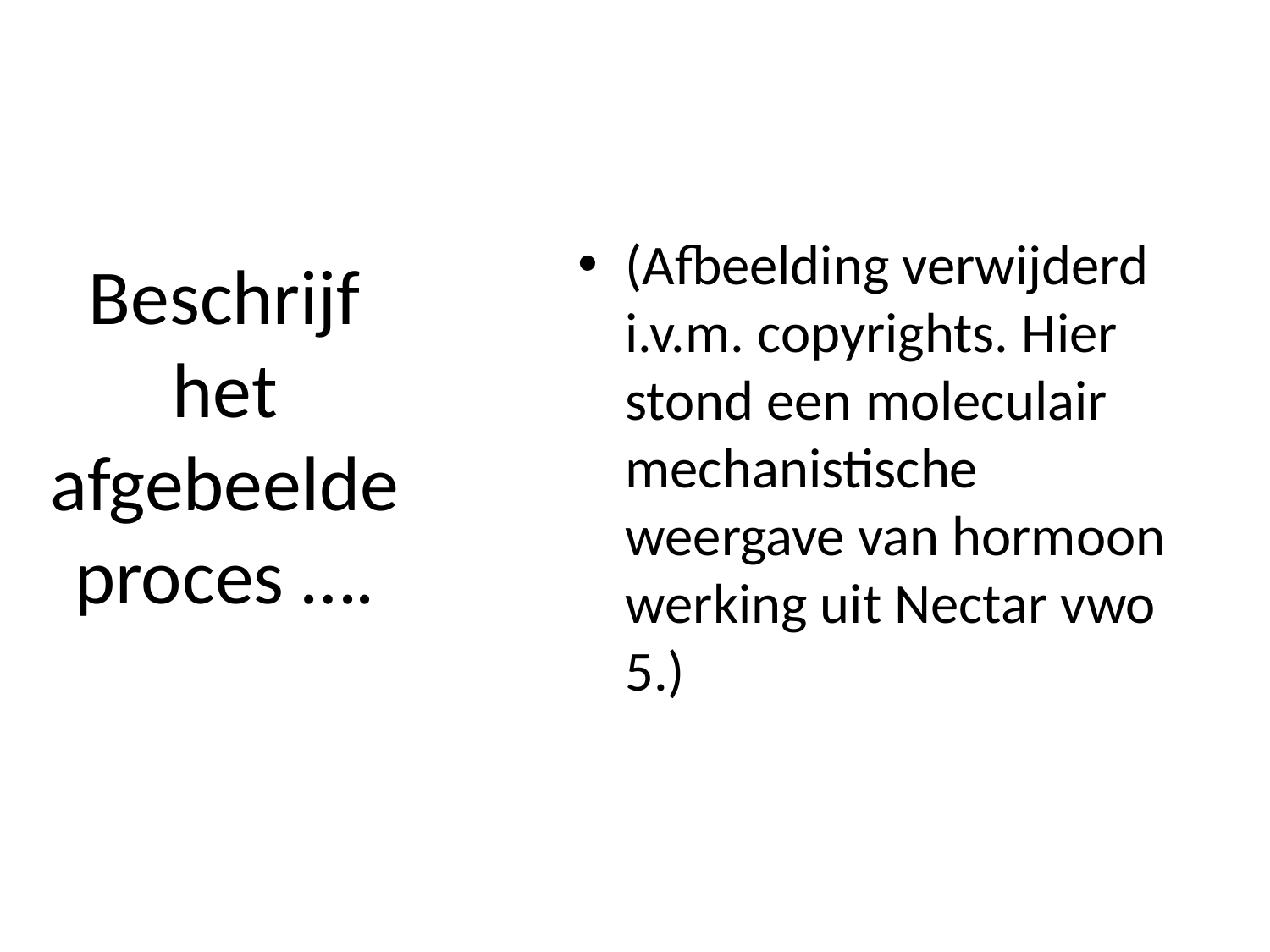

# Beschrijf het afgebeelde proces ….
(Afbeelding verwijderd i.v.m. copyrights. Hier stond een moleculair mechanistische weergave van hormoon werking uit Nectar vwo 5.)